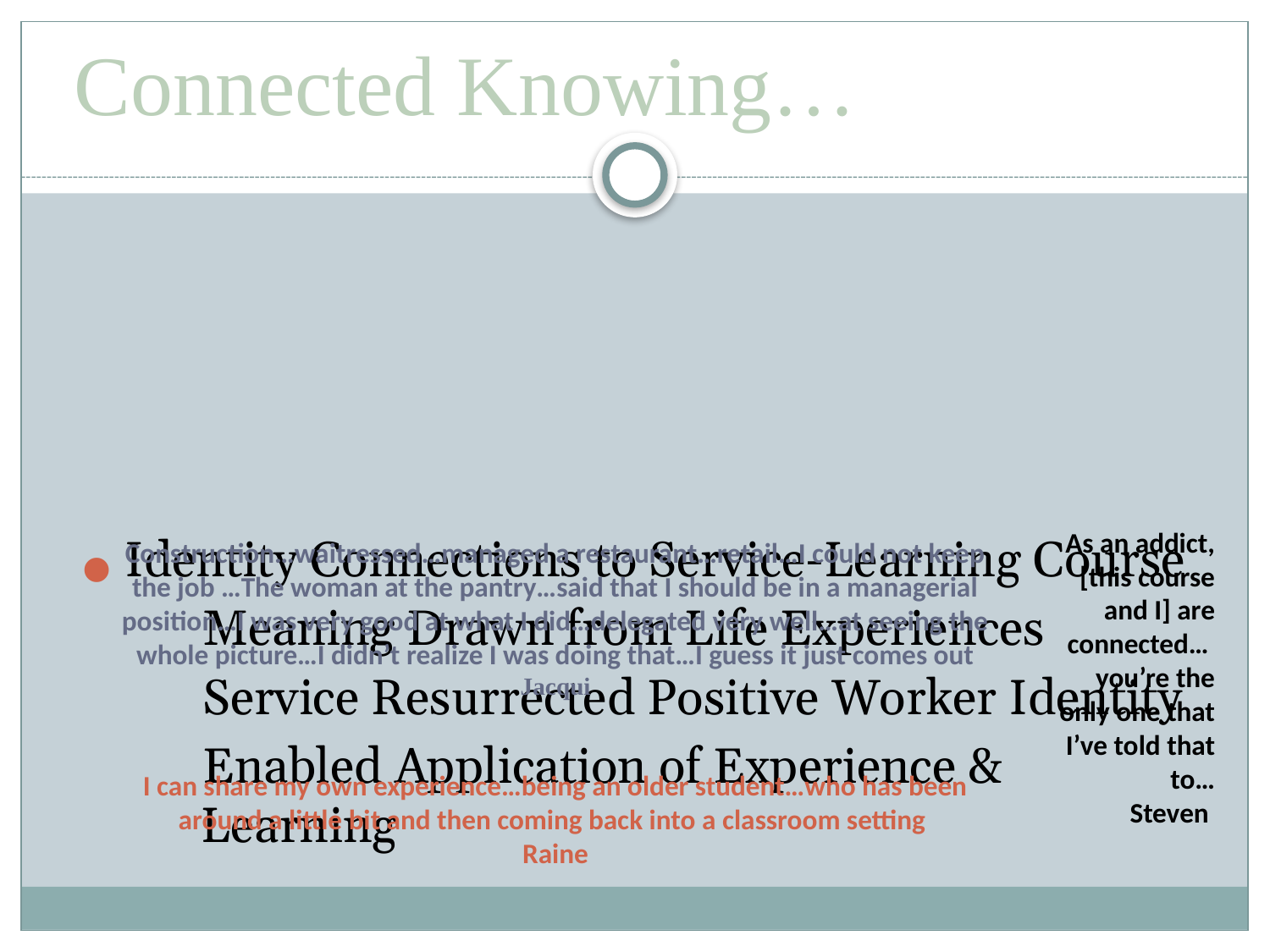

Identity Connections to Service-Learning Course
Meaning Drawn from Life Experiences
Service Resurrected Positive Worker Identity
Enabled Application of Experience & Learning
Connected Knowing…
As an addict, [this course and I] are connected…
you’re the only one that I’ve told that to…
Steven
Construction…waitressed…managed a restaurant…retail…I could not keep the job …The woman at the pantry…said that I should be in a managerial position…I was very good at what I did…delegated very well…at seeing the whole picture…I didn’t realize I was doing that…I guess it just comes out
Jacqui
I can share my own experience…being an older student…who has been around a little bit and then coming back into a classroom setting
Raine